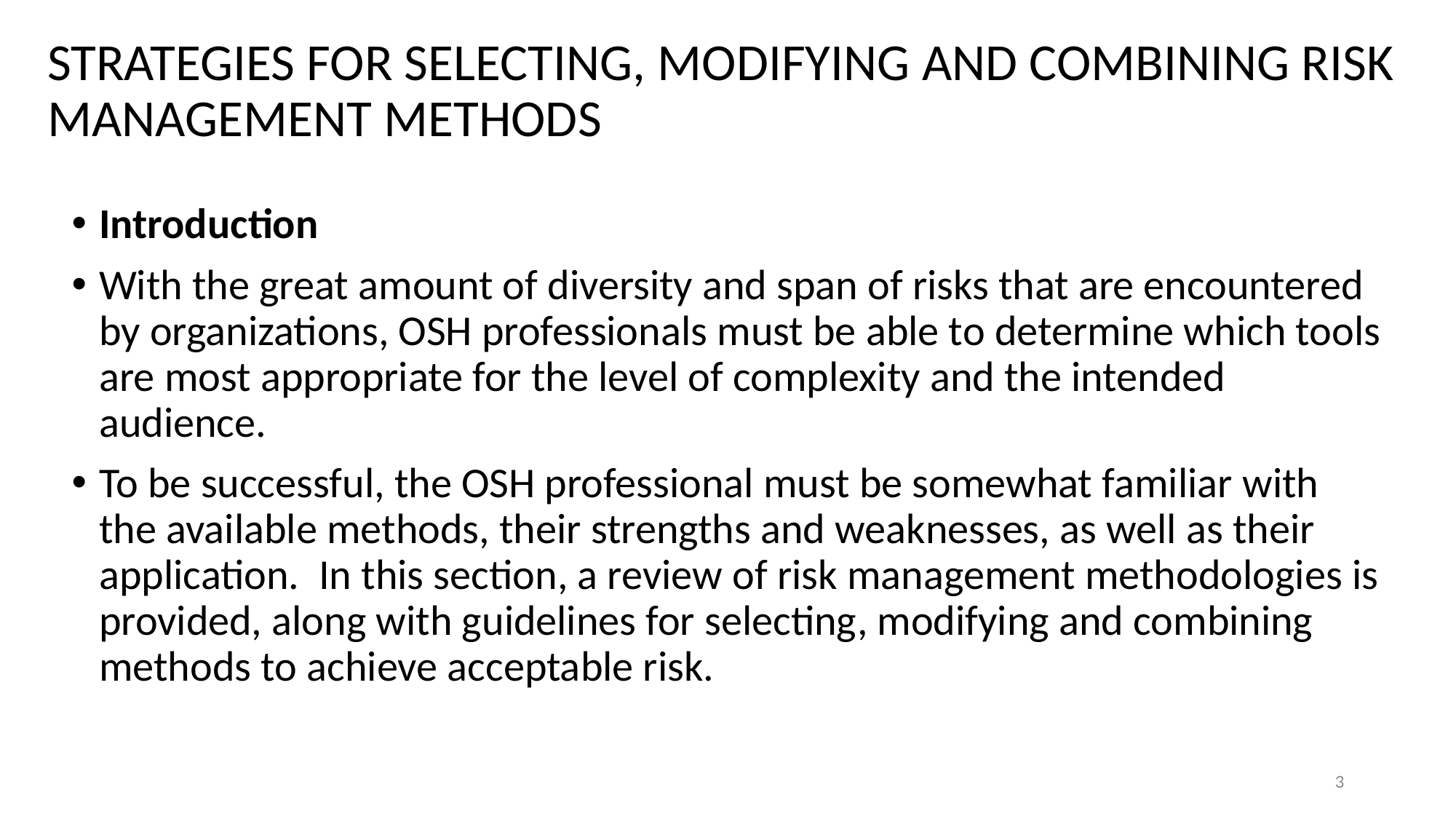

# STRATEGIES FOR SELECTING, MODIFYING AND COMBINING RISK MANAGEMENT METHODS
Introduction
With the great amount of diversity and span of risks that are encountered by organizations, OSH professionals must be able to determine which tools are most appropriate for the level of complexity and the intended audience.
To be successful, the OSH professional must be somewhat familiar with the available methods, their strengths and weaknesses, as well as their application.  In this section, a review of risk management methodologies is provided, along with guidelines for selecting, modifying and combining methods to achieve acceptable risk.
3